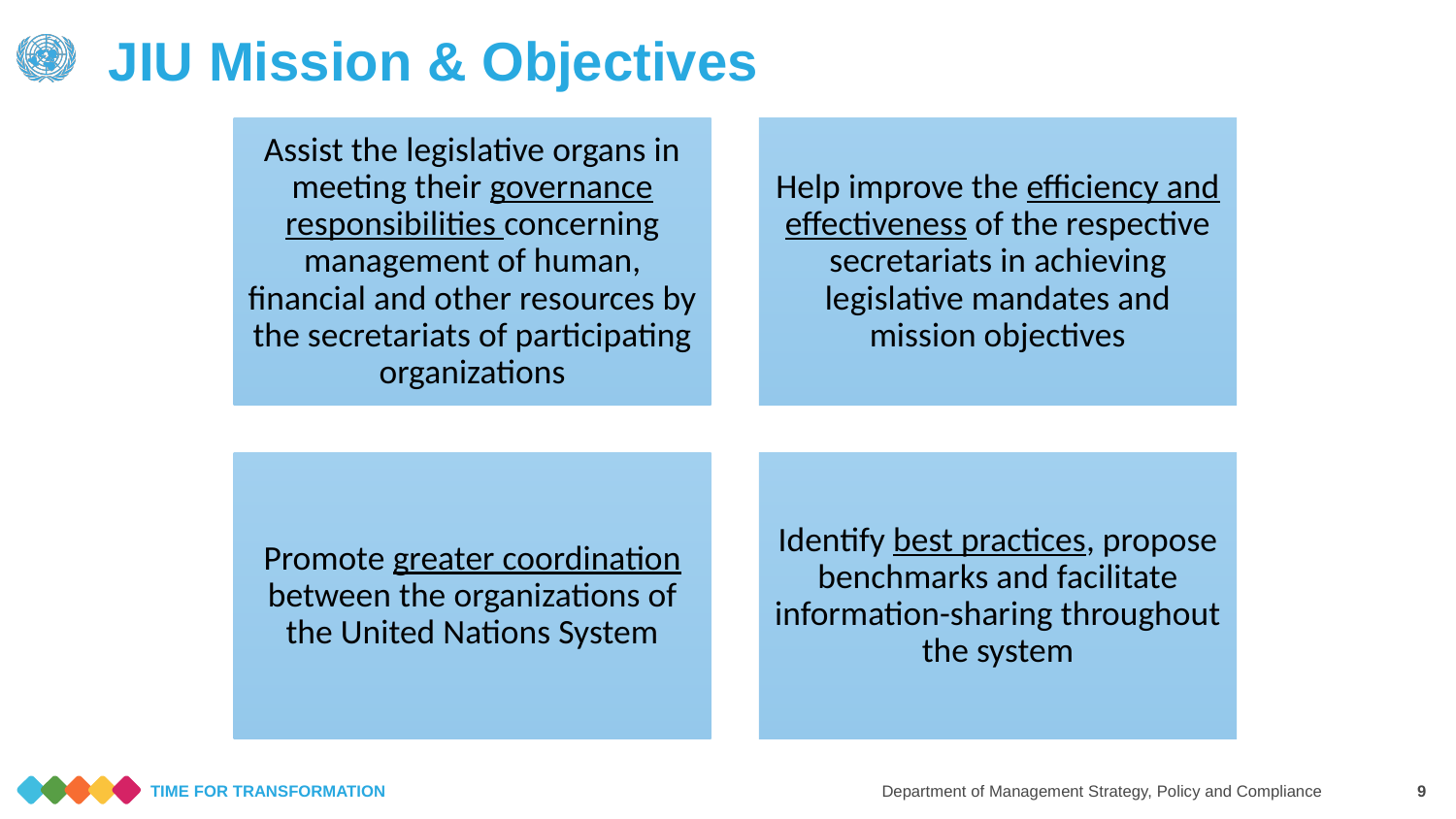

# JIU Mission & Objectives
Assist the legislative organs in meeting their governance responsibilities concerning management of human, financial and other resources by the secretariats of participating organizations
Help improve the efficiency and effectiveness of the respective secretariats in achieving legislative mandates and mission objectives
Promote greater coordination between the organizations of the United Nations System
Identify best practices, propose benchmarks and facilitate information-sharing throughout the system
Department of Management Strategy, Policy and Compliance
9